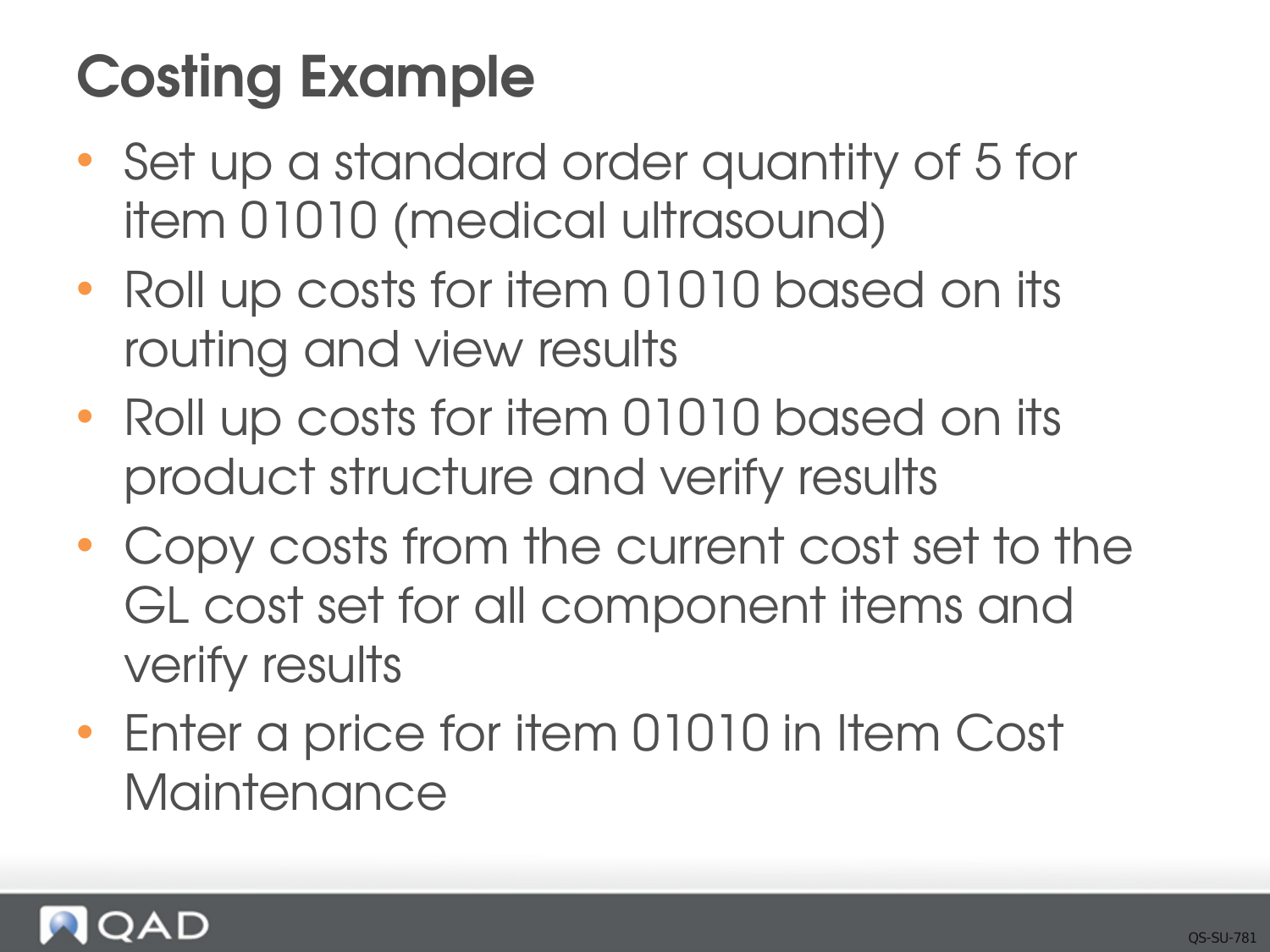

# Costing Example
Set up a standard order quantity of 5 for item 01010 (medical ultrasound)
Roll up costs for item 01010 based on its routing and view results
Roll up costs for item 01010 based on its product structure and verify results
Copy costs from the current cost set to the GL cost set for all component items and verify results
Enter a price for item 01010 in Item Cost Maintenance
QS-SU-781